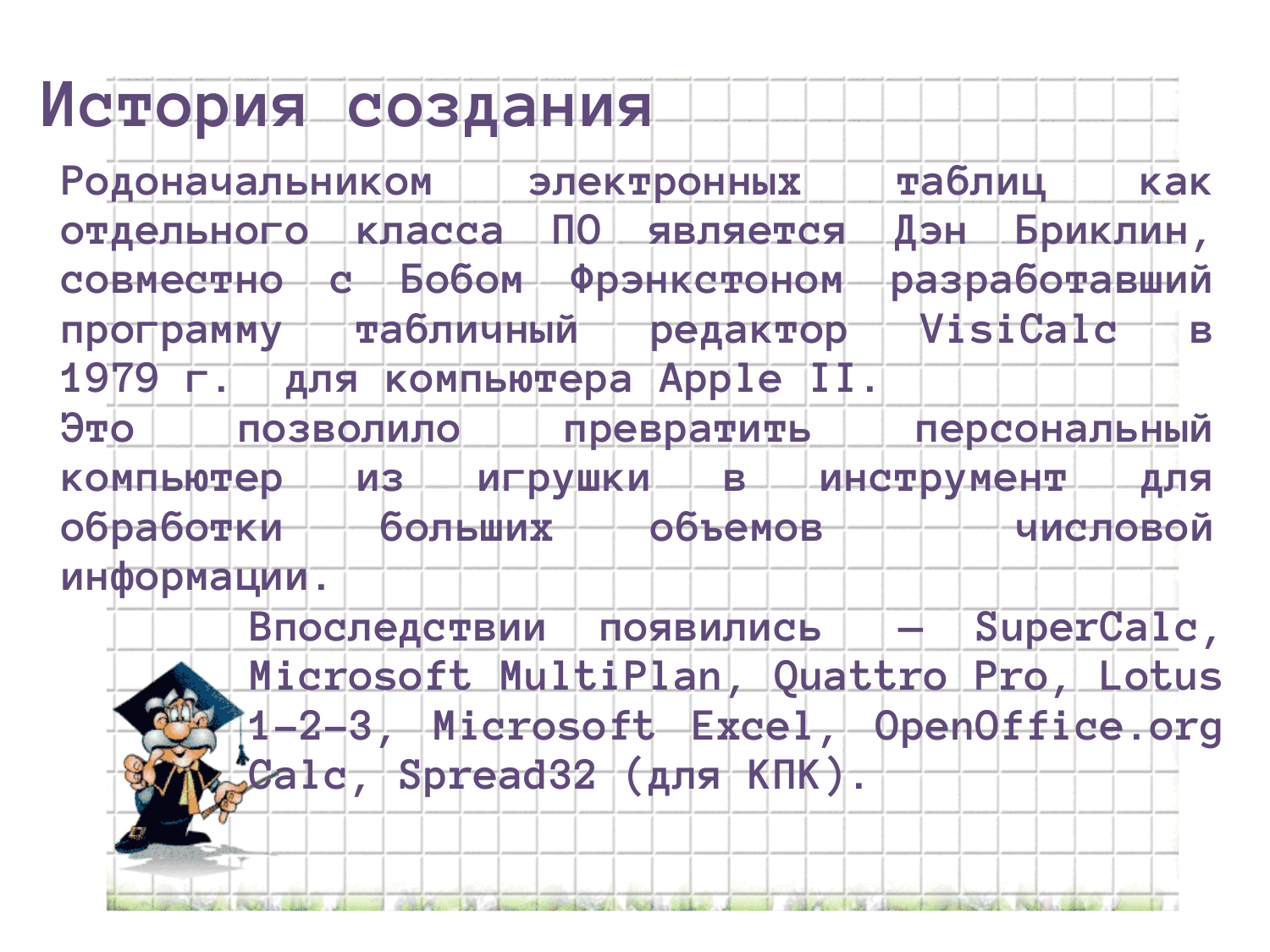

История создания
Родоначальником электронных таблиц как отдельного класса ПО является Дэн Бриклин, совместно с Бобом Фрэнкстоном разработавший программу табличный редактор VisiCalc в 1979 г.  для компьютера Apple II.
Это позволило превратить персональный компьютер из игрушки в инструмент для обработки больших объемов  числовой информации.
Впоследствии появились  — SuperCalc, Microsoft MultiPlan, Quattro Pro, Lotus 1-2-3, Microsoft Excel, OpenOffice.org Calc, Spread32 (для КПК).